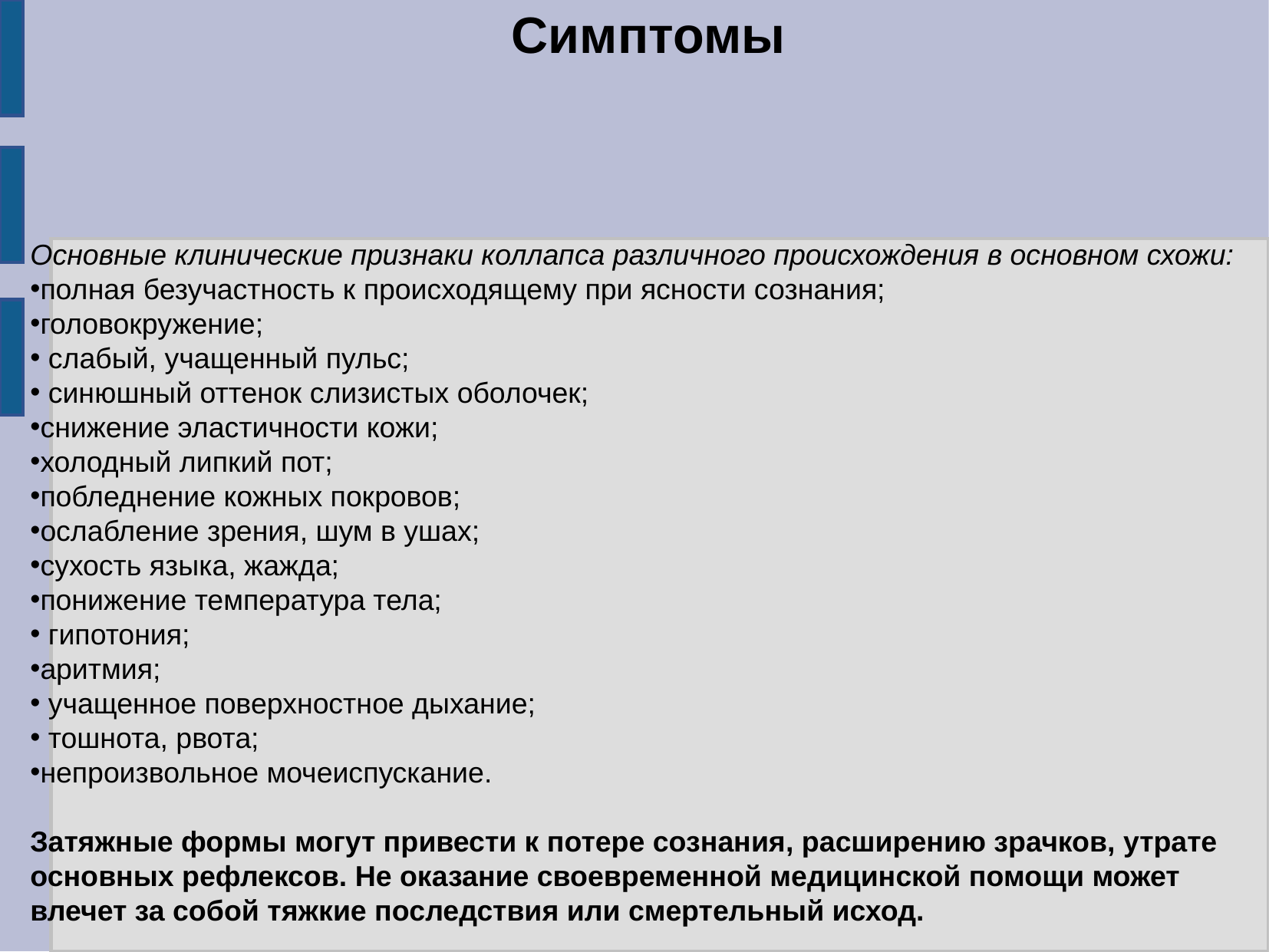

# Симптомы
Основные клинические признаки коллапса различного происхождения в основном схожи:
полная безучастность к происходящему при ясности сознания;
головокружение;
 слабый, учащенный пульс;
 синюшный оттенок слизистых оболочек;
снижение эластичности кожи;
холодный липкий пот;
побледнение кожных покровов;
ослабление зрения, шум в ушах;
сухость языка, жажда;
понижение температура тела;
 гипотония;
аритмия;
 учащенное поверхностное дыхание;
 тошнота, рвота;
непроизвольное мочеиспускание.

Затяжные формы могут привести к потере сознания, расширению зрачков, утрате основных рефлексов. Не оказание своевременной медицинской помощи может влечет за собой тяжкие последствия или смертельный исход.